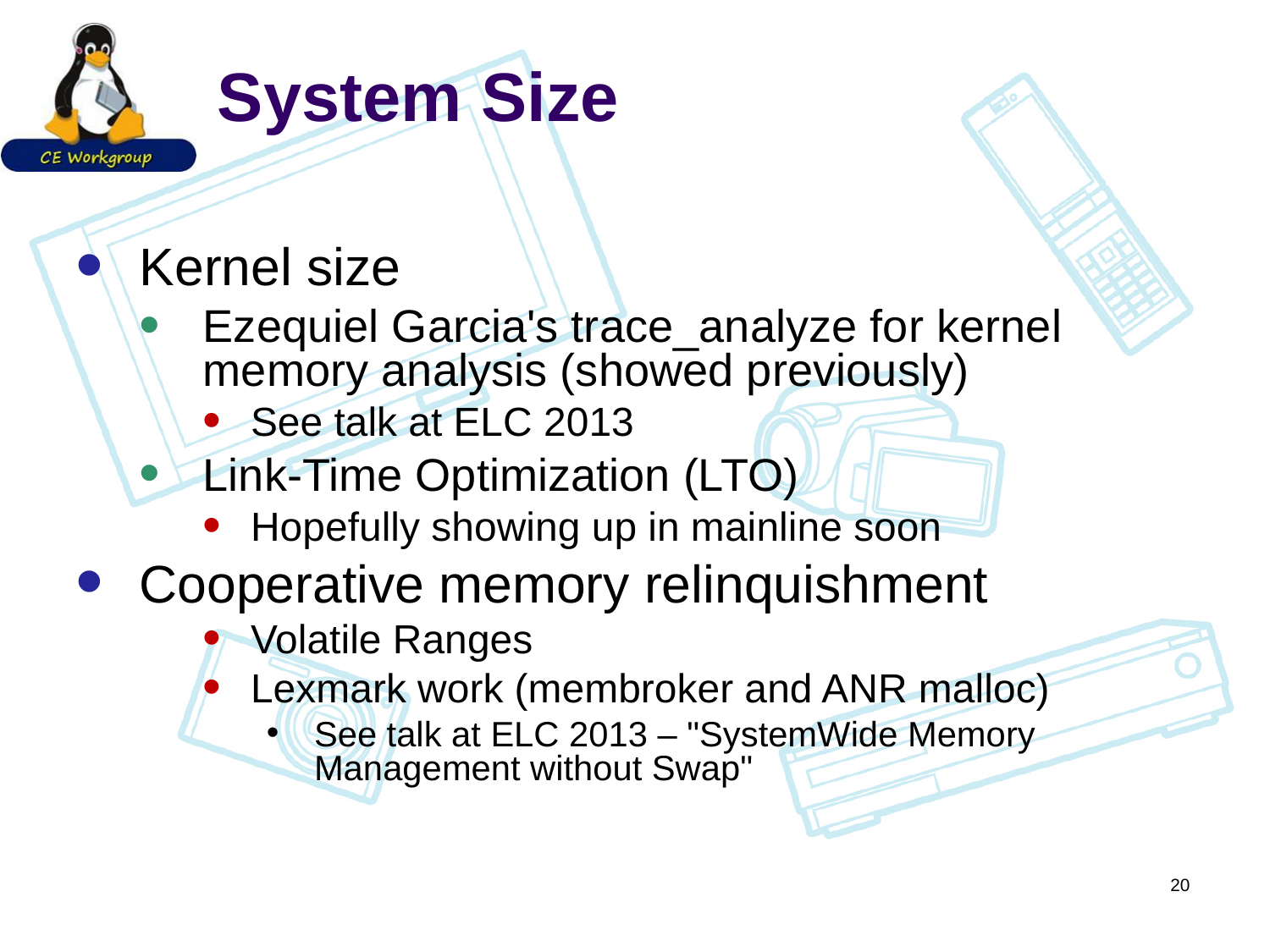

# System Size
Kernel size
Ezequiel Garcia's trace_analyze for kernel memory analysis (showed previously)
See talk at ELC 2013
Link-Time Optimization (LTO)
Hopefully showing up in mainline soon
Cooperative memory relinquishment
Volatile Ranges
Lexmark work (membroker and ANR malloc)
See talk at ELC 2013 – "SystemWide Memory Management without Swap"

20